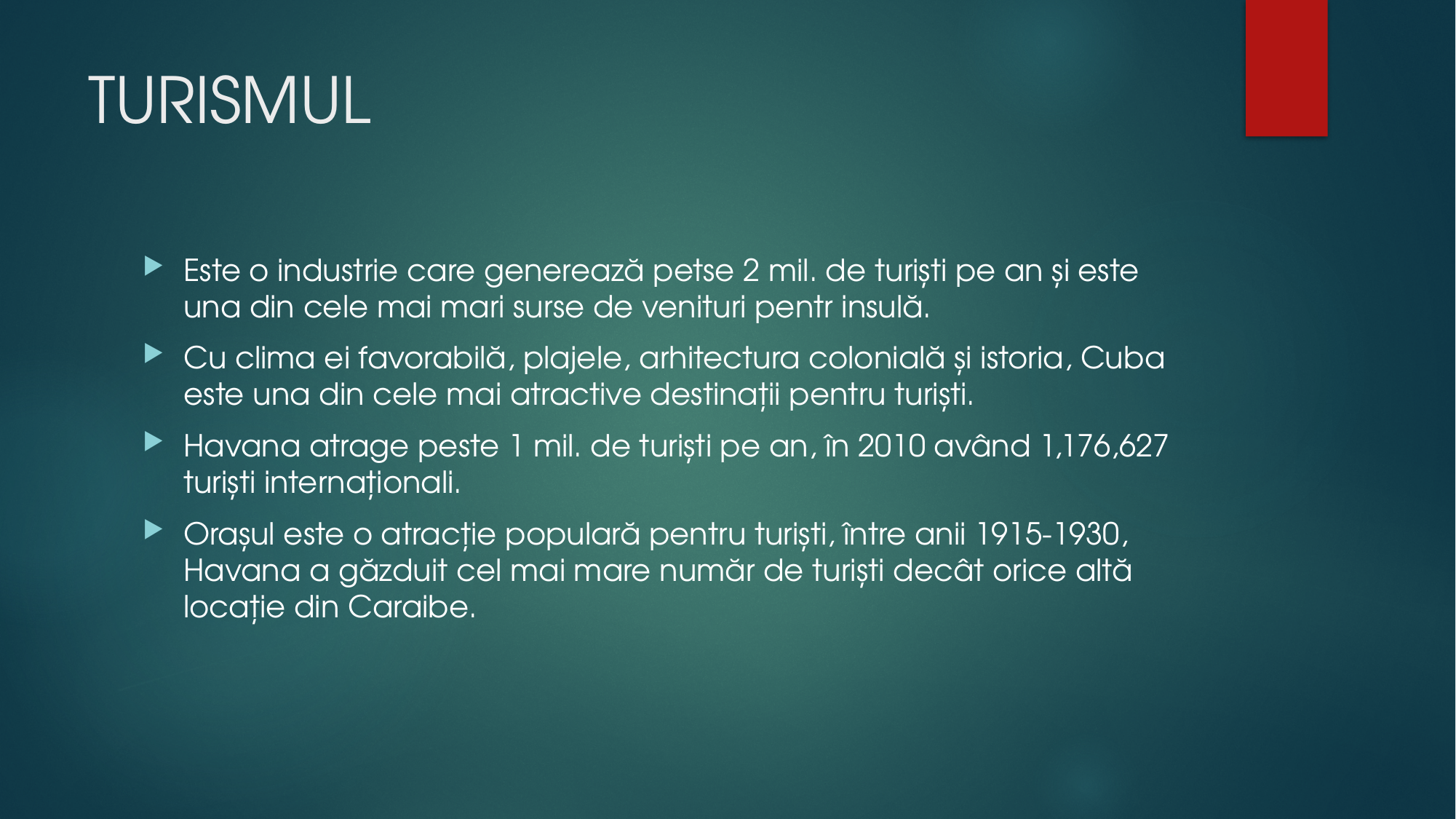

# TURISMUL
Este o industrie care generează petse 2 mil. de turiști pe an și este una din cele mai mari surse de venituri pentr insulă.
Cu clima ei favorabilă, plajele, arhitectura colonială și istoria, Cuba este una din cele mai atractive destinații pentru turiști.
Havana atrage peste 1 mil. de turiști pe an, în 2010 având 1,176,627 turiști internaționali.
Orașul este o atracție populară pentru turiști, între anii 1915-1930, Havana a găzduit cel mai mare număr de turiști decât orice altă locație din Caraibe.